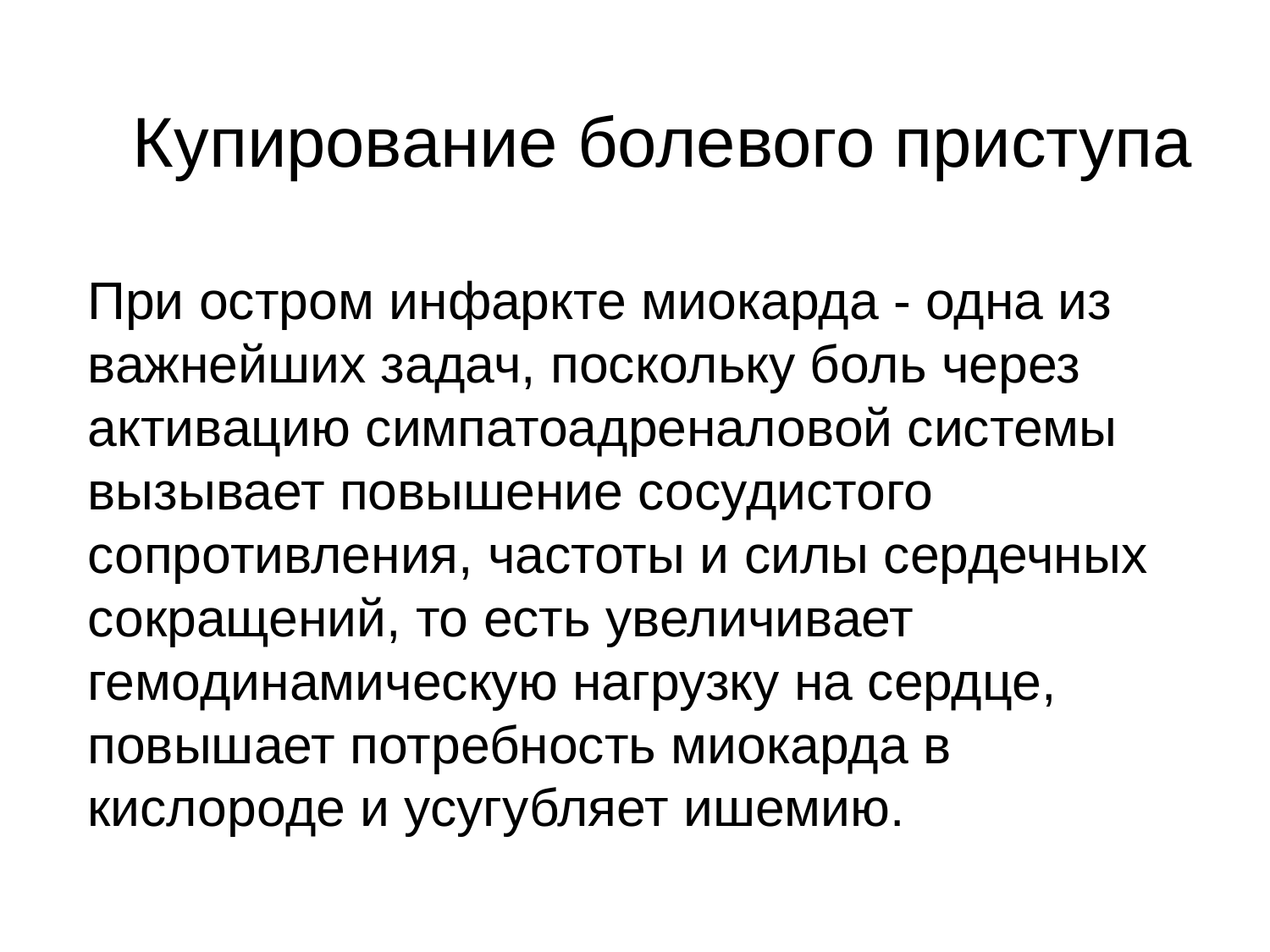

# Купирование болевого приступа

При остром инфаркте миокарда - одна из важнейших задач, поскольку боль через активацию симпатоадреналовой системы вызывает повышение сосудистого сопротивления, частоты и силы сердечных сокращений, то есть увеличивает гемодинамическую нагрузку на сердце, повышает потребность миокарда в кислороде и усугубляет ишемию.